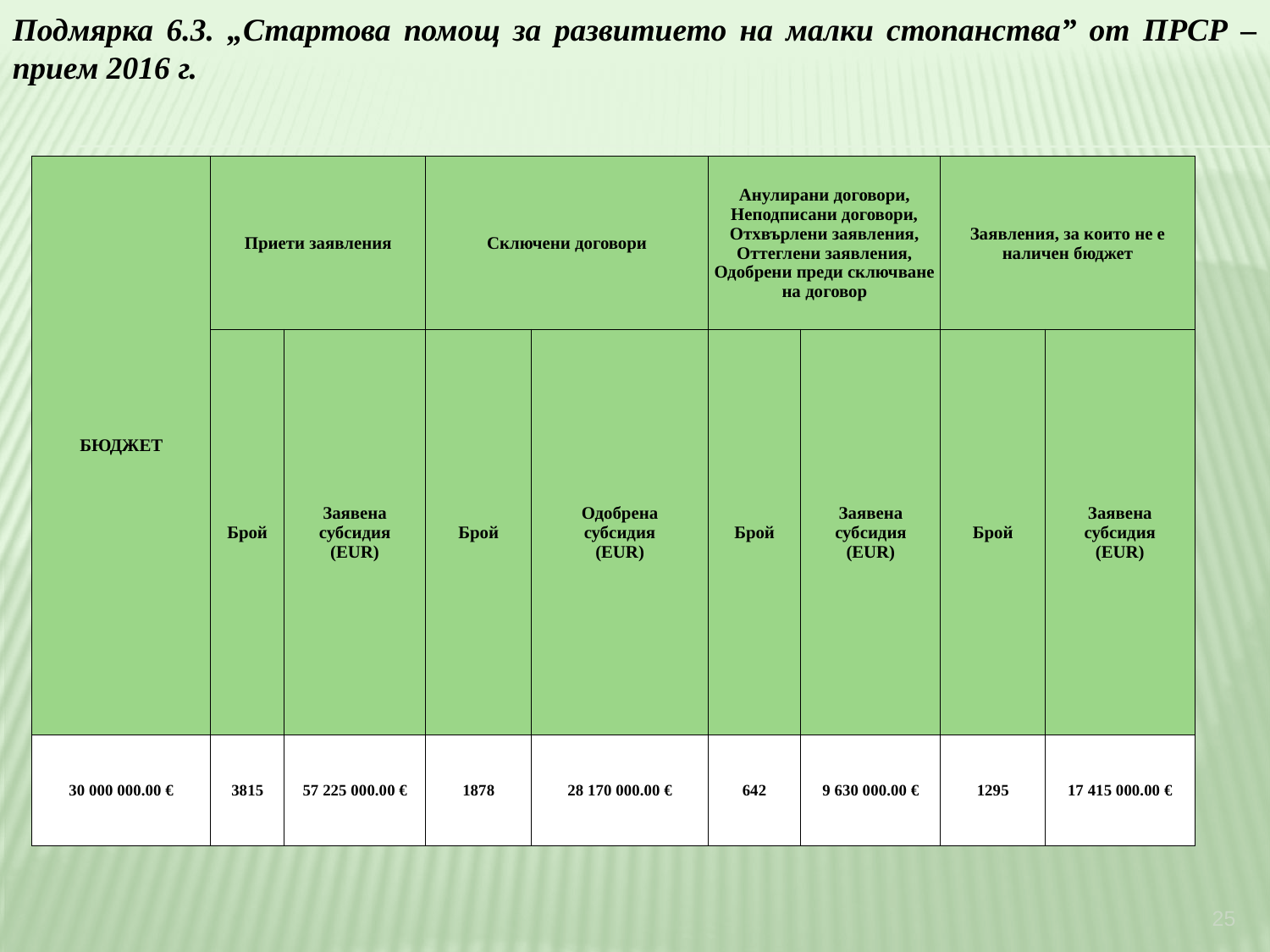

Подмярка 6.3. „Стартова помощ за развитието на малки стопанства” от ПРСР – прием 2016 г.

| БЮДЖЕТ | Приети заявления |  | Сключени договори |  | Анулирани договори, Неподписани договори, Отхвърлени заявления, Оттеглени заявления, Одобрени преди сключване на договор |  | Заявления, за които не е наличен бюджет |  |
| --- | --- | --- | --- | --- | --- | --- | --- | --- |
|  | Брой | Заявена субсидия (EUR) | Брой | Одобрена субсидия (EUR) | Брой | Заявена субсидия (EUR) | Брой | Заявена субсидия (EUR) |
| 30 000 000.00 € | 3815 | 57 225 000.00 € | 1878 | 28 170 000.00 € | 642 | 9 630 000.00 € | 1295 | 17 415 000.00 € |
25